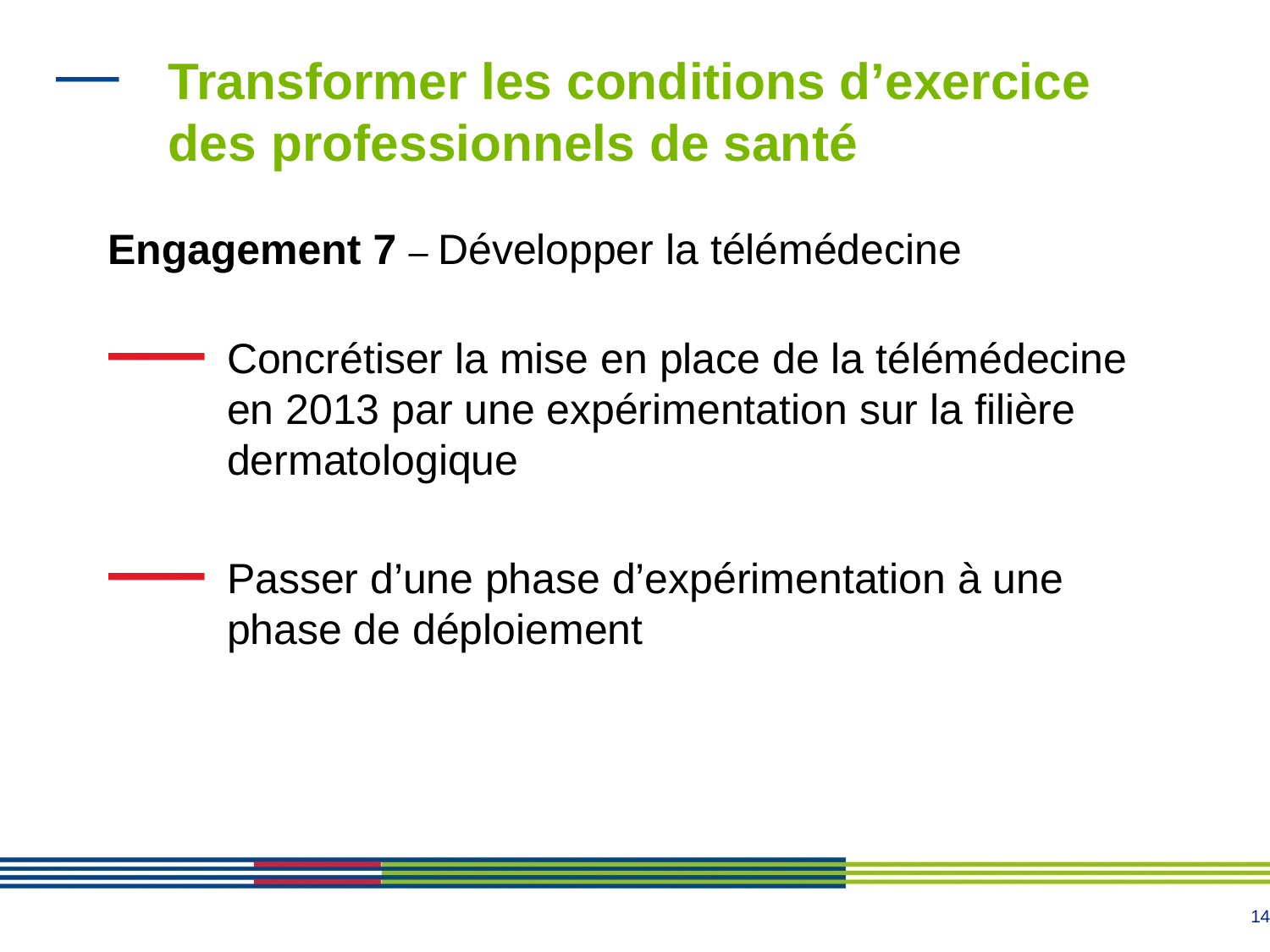

# Transformer les conditions d’exercice des professionnels de santé
Engagement 7 – Développer la télémédecine

Concrétiser la mise en place de la télémédecine en 2013 par une expérimentation sur la filière dermatologique

Passer d’une phase d’expérimentation à une phase de déploiement